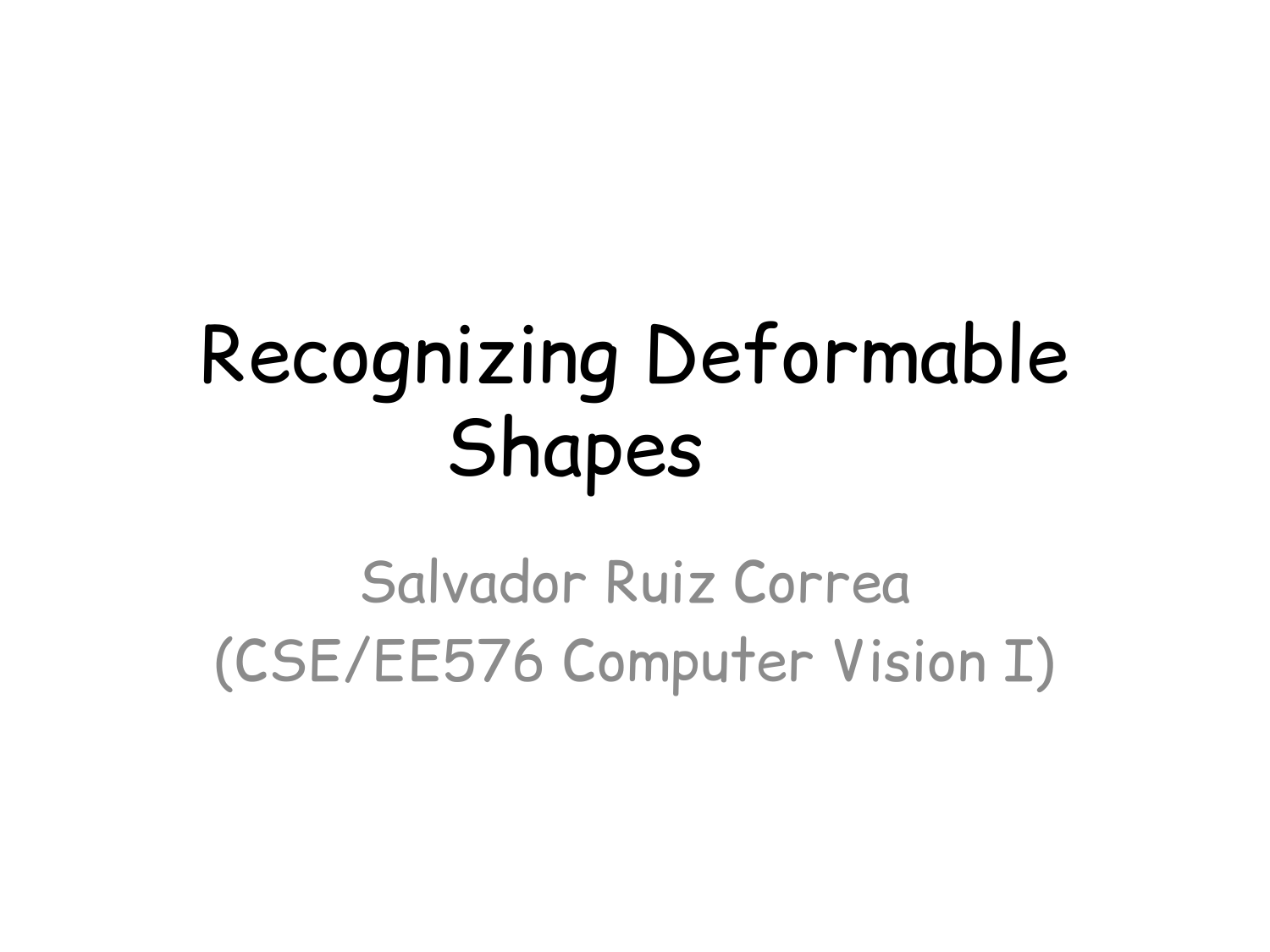

# Recognizing Deformable Shapes
Salvador Ruiz Correa
(CSE/EE576 Computer Vision I)